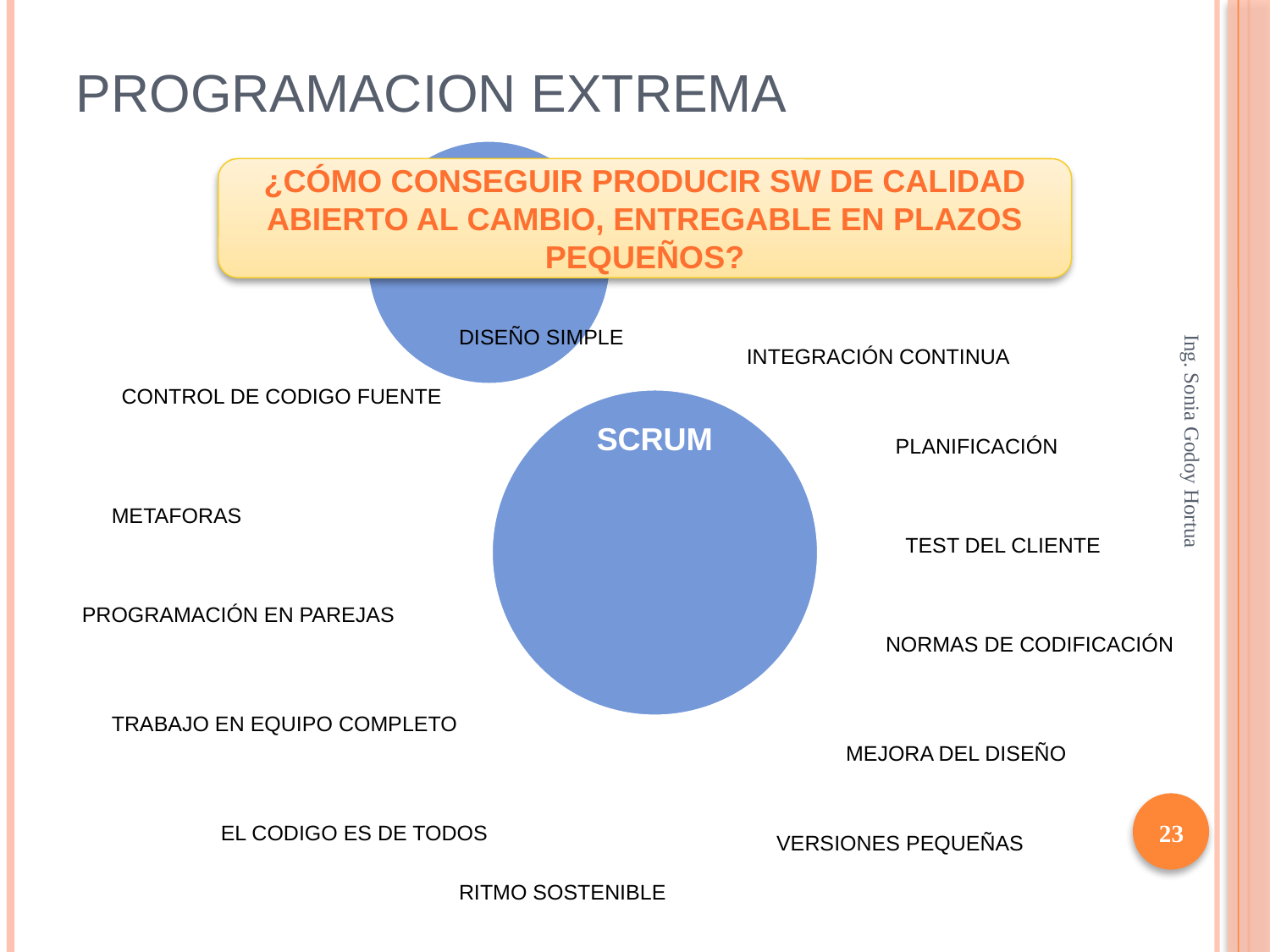

# PROGRAMACION EXTREMA
¿CÓMO CONSEGUIR PRODUCIR SW DE CALIDAD ABIERTO AL CAMBIO, ENTREGABLE EN PLAZOS PEQUEÑOS?
DISEÑO SIMPLE
INTEGRACIÓN CONTINUA
CONTROL DE CODIGO FUENTE
SCRUM
XP
PLANIFICACIÓN
METAFORAS
Ing. Sonia Godoy Hortua
TEST DEL CLIENTE
PROGRAMACIÓN EN PAREJAS
NORMAS DE CODIFICACIÓN
TRABAJO EN EQUIPO COMPLETO
MEJORA DEL DISEÑO
23
EL CODIGO ES DE TODOS
VERSIONES PEQUEÑAS
RITMO SOSTENIBLE